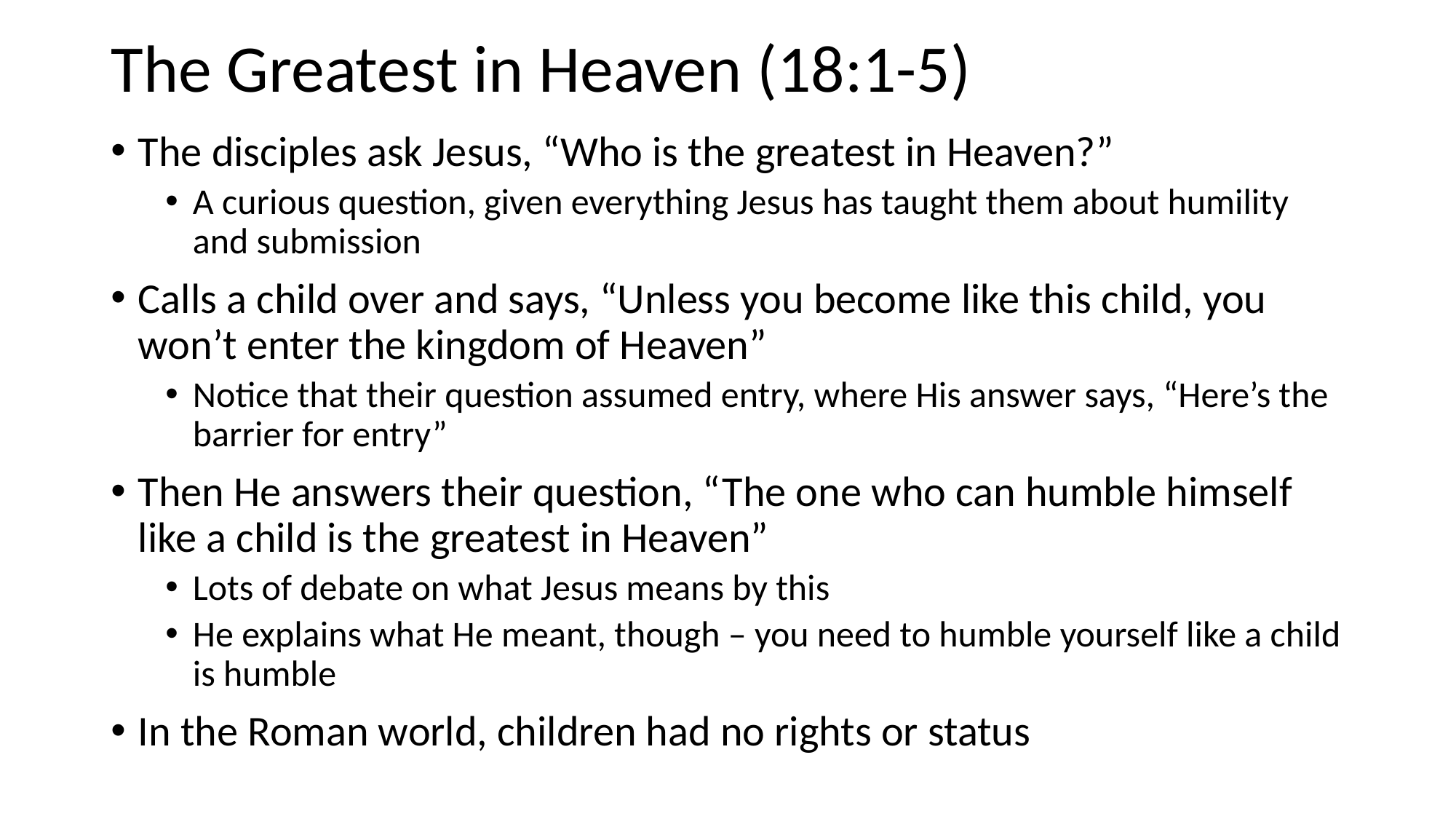

# The Greatest in Heaven (18:1-5)
The disciples ask Jesus, “Who is the greatest in Heaven?”
A curious question, given everything Jesus has taught them about humility and submission
Calls a child over and says, “Unless you become like this child, you won’t enter the kingdom of Heaven”
Notice that their question assumed entry, where His answer says, “Here’s the barrier for entry”
Then He answers their question, “The one who can humble himself like a child is the greatest in Heaven”
Lots of debate on what Jesus means by this
He explains what He meant, though – you need to humble yourself like a child is humble
In the Roman world, children had no rights or status